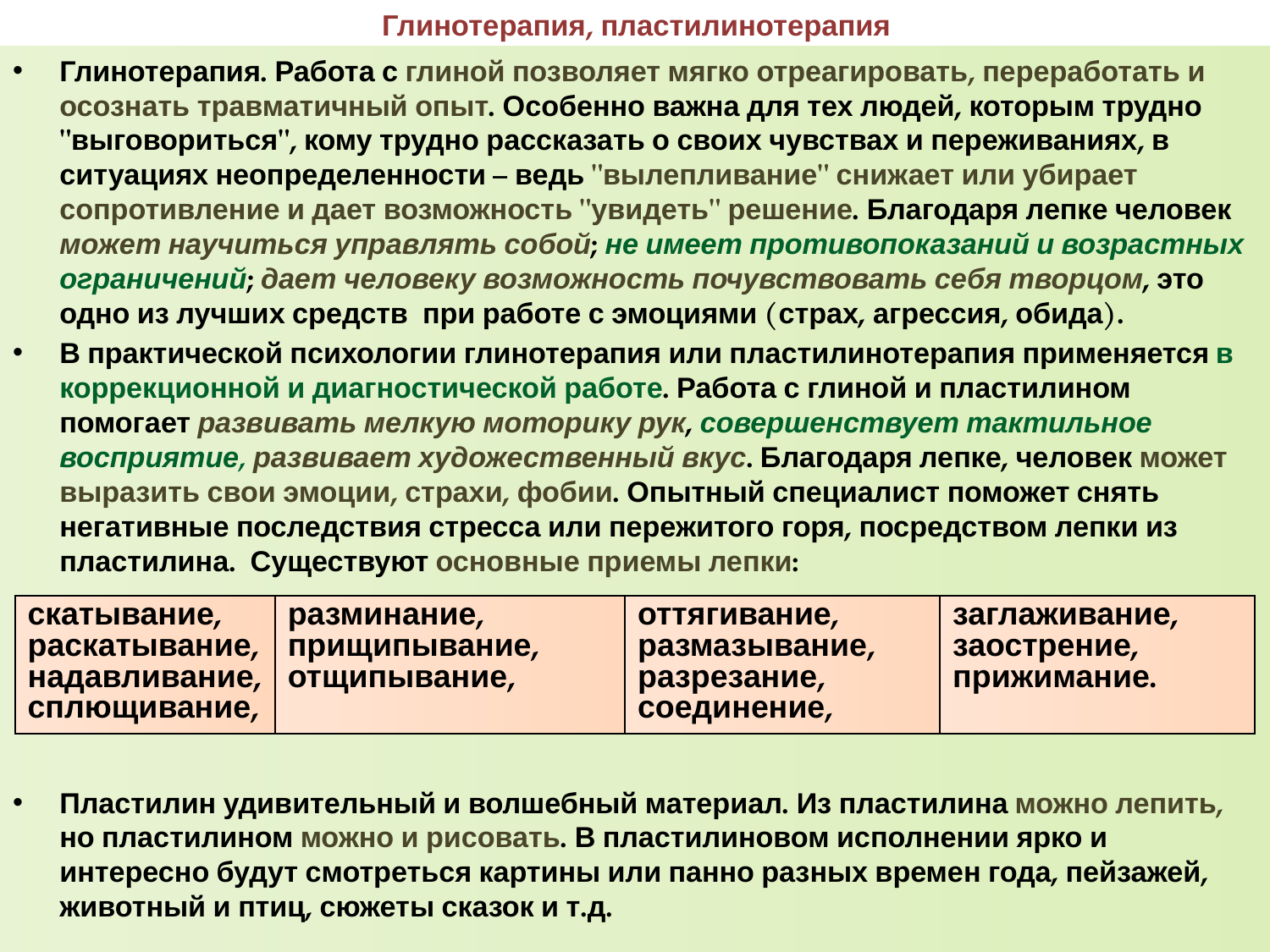

# Глинотерапия, пластилинотерапия
Глинотерапия. Работа с глиной позволяет мягко отреагировать, переработать и осознать травматичный опыт. Особенно важна для тех людей, которым трудно "выговориться", кому трудно рассказать о своих чувствах и переживаниях, в ситуациях неопределенности – ведь "вылепливание" снижает или убирает сопротивление и дает возможность "увидеть" решение. Благодаря лепке человек может научиться управлять собой; не имеет противопоказаний и возрастных ограничений; дает человеку возможность почувствовать себя творцом, это одно из лучших средств  при работе с эмоциями (страх, агрессия, обида).
В практической психологии глинотерапия или пластилинотерапия применяется в коррекционной и диагностической работе. Работа с глиной и пластилином помогает развивать мелкую моторику рук, совершенствует тактильное восприятие, развивает художественный вкус. Благодаря лепке, человек может выразить свои эмоции, страхи, фобии. Опытный специалист поможет снять негативные последствия стресса или пережитого горя, посредством лепки из пластилина.  Существуют основные приемы лепки:

Пластилин удивительный и волшебный материал. Из пластилина можно лепить, но пластилином можно и рисовать. В пластилиновом исполнении ярко и интересно будут смотреться картины или панно разных времен года, пейзажей, животный и птиц, сюжеты сказок и т.д.
| скатывание, раскатывание, надавливание, сплющивание, | разминание, прищипывание, отщипывание, | оттягивание, размазывание, разрезание, соединение, | заглаживание, заострение, прижимание. |
| --- | --- | --- | --- |